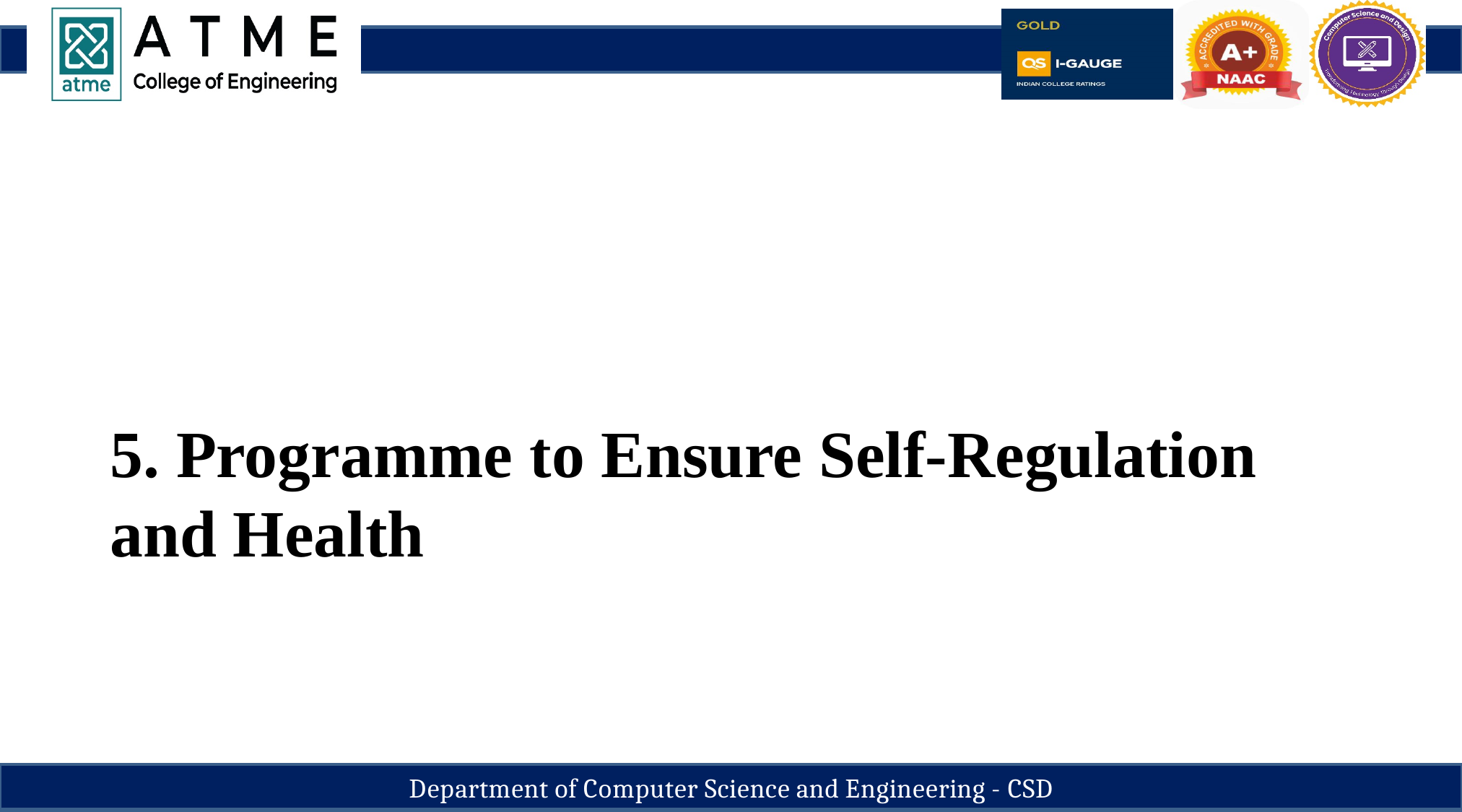

5. Programme to Ensure Self-Regulation and Health
Department of Computer Science and Engineering - CSD